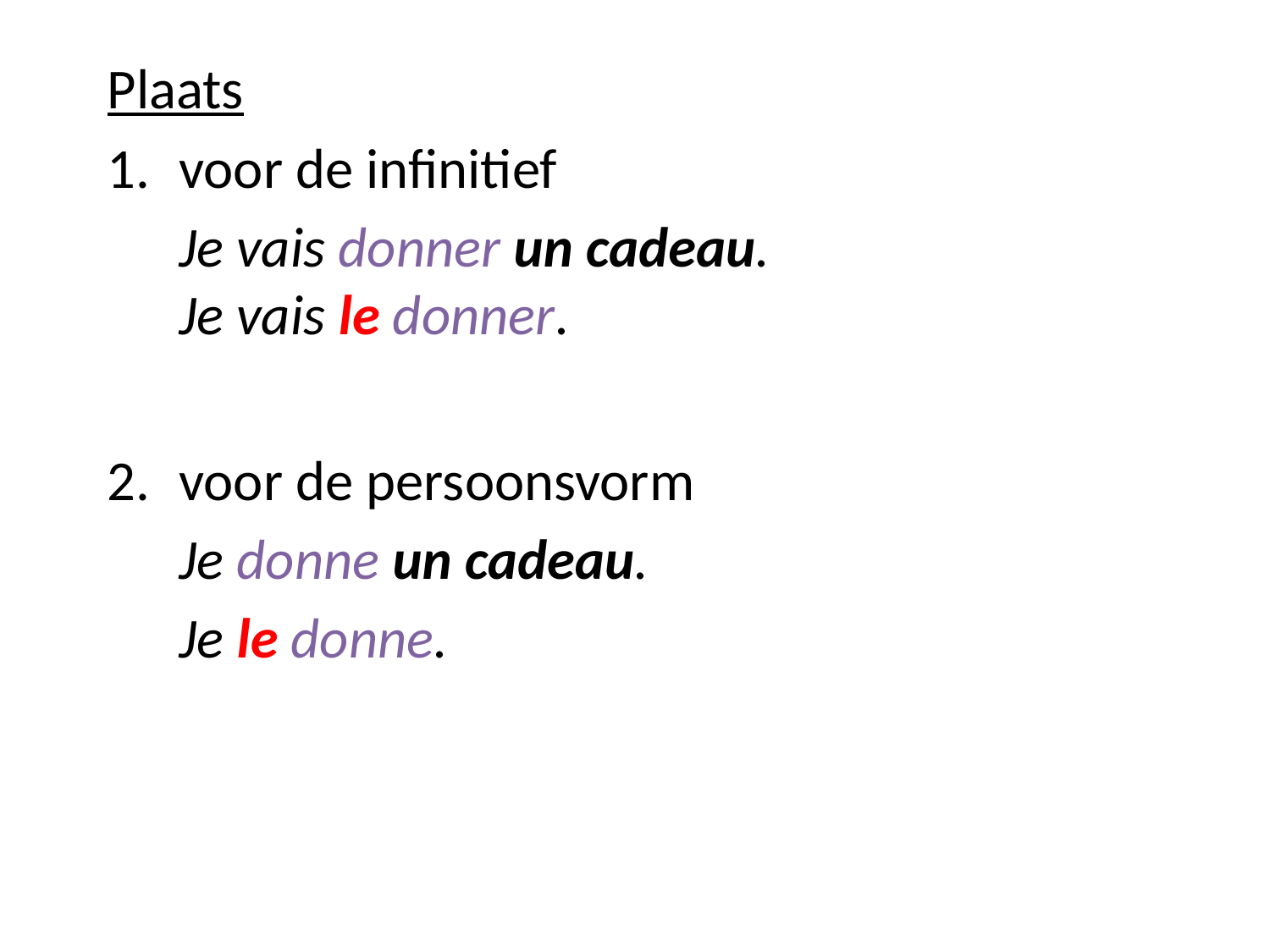

Plaats
voor de infinitief
	Je vais donner un cadeau.
Je vais le donner.

voor de persoonsvorm
	Je donne un cadeau.
	Je le donne.